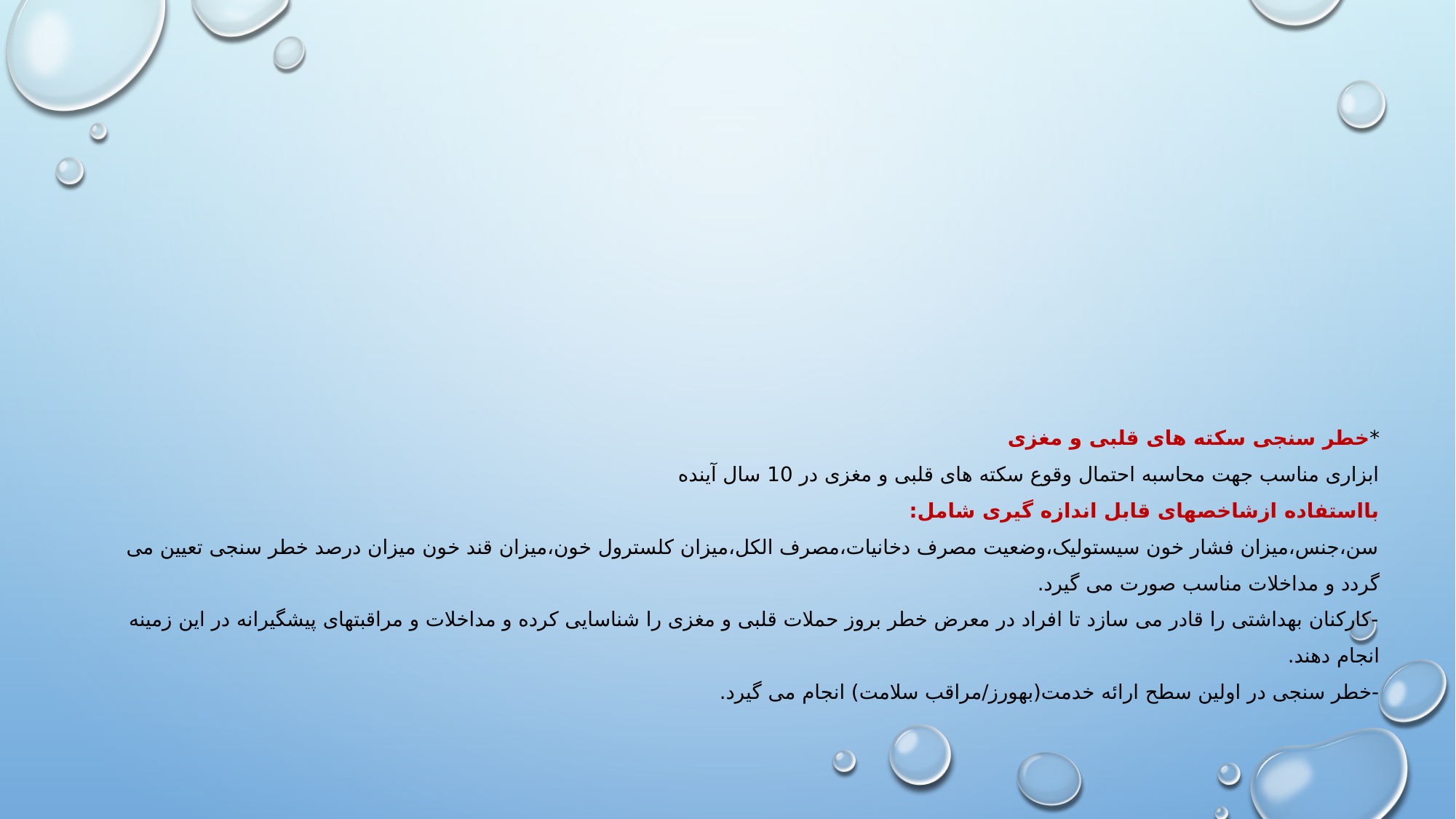

# *خطر سنجی سکته های قلبی و مغزی ابزاری مناسب جهت محاسبه احتمال وقوع سکته های قلبی و مغزی در 10 سال آینده بااستفاده ازشاخصهای قابل اندازه گیری شامل: سن،جنس،میزان فشار خون سیستولیک،وضعیت مصرف دخانیات،مصرف الکل،میزان کلسترول خون،میزان قند خون میزان درصد خطر سنجی تعیین می گردد و مداخلات مناسب صورت می گیرد. -کارکنان بهداشتی را قادر می سازد تا افراد در معرض خطر بروز حملات قلبی و مغزی را شناسایی کرده و مداخلات و مراقبتهای پیشگیرانه در این زمینه انجام دهند. -خطر سنجی در اولین سطح ارائه خدمت(بهورز/مراقب سلامت) انجام می گیرد.